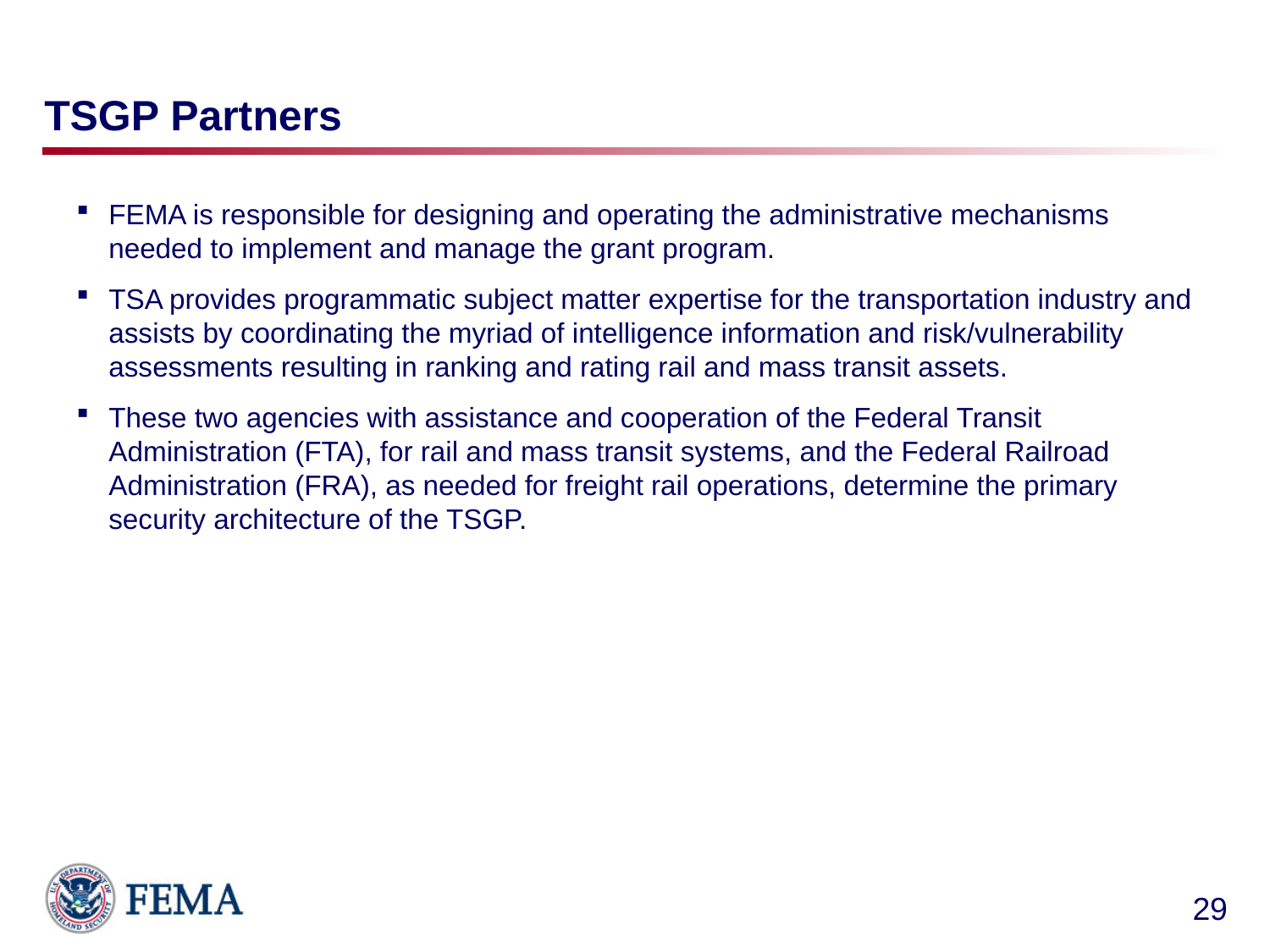

# TSGP Partners
FEMA is responsible for designing and operating the administrative mechanisms needed to implement and manage the grant program.
TSA provides programmatic subject matter expertise for the transportation industry and assists by coordinating the myriad of intelligence information and risk/vulnerability assessments resulting in ranking and rating rail and mass transit assets.
These two agencies with assistance and cooperation of the Federal Transit Administration (FTA), for rail and mass transit systems, and the Federal Railroad Administration (FRA), as needed for freight rail operations, determine the primary security architecture of the TSGP.

29